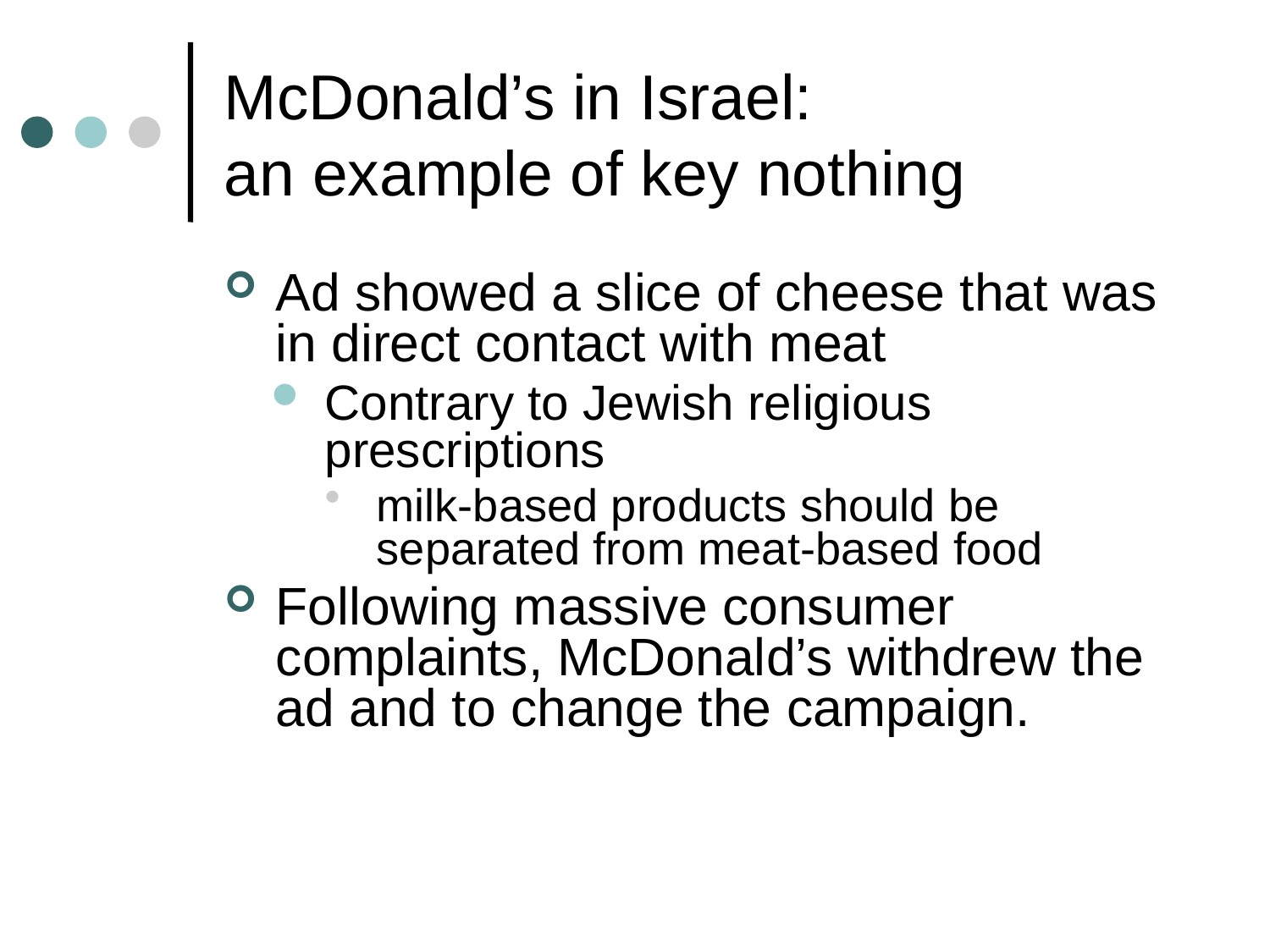

# McDonald’s in Israel: an example of key nothing

Ad showed a slice of cheese that was in direct contact with meat
Contrary to Jewish religious prescriptions
milk-based products should be separated from meat-based food
Following massive consumer complaints, McDonald’s withdrew the ad and to change the campaign.